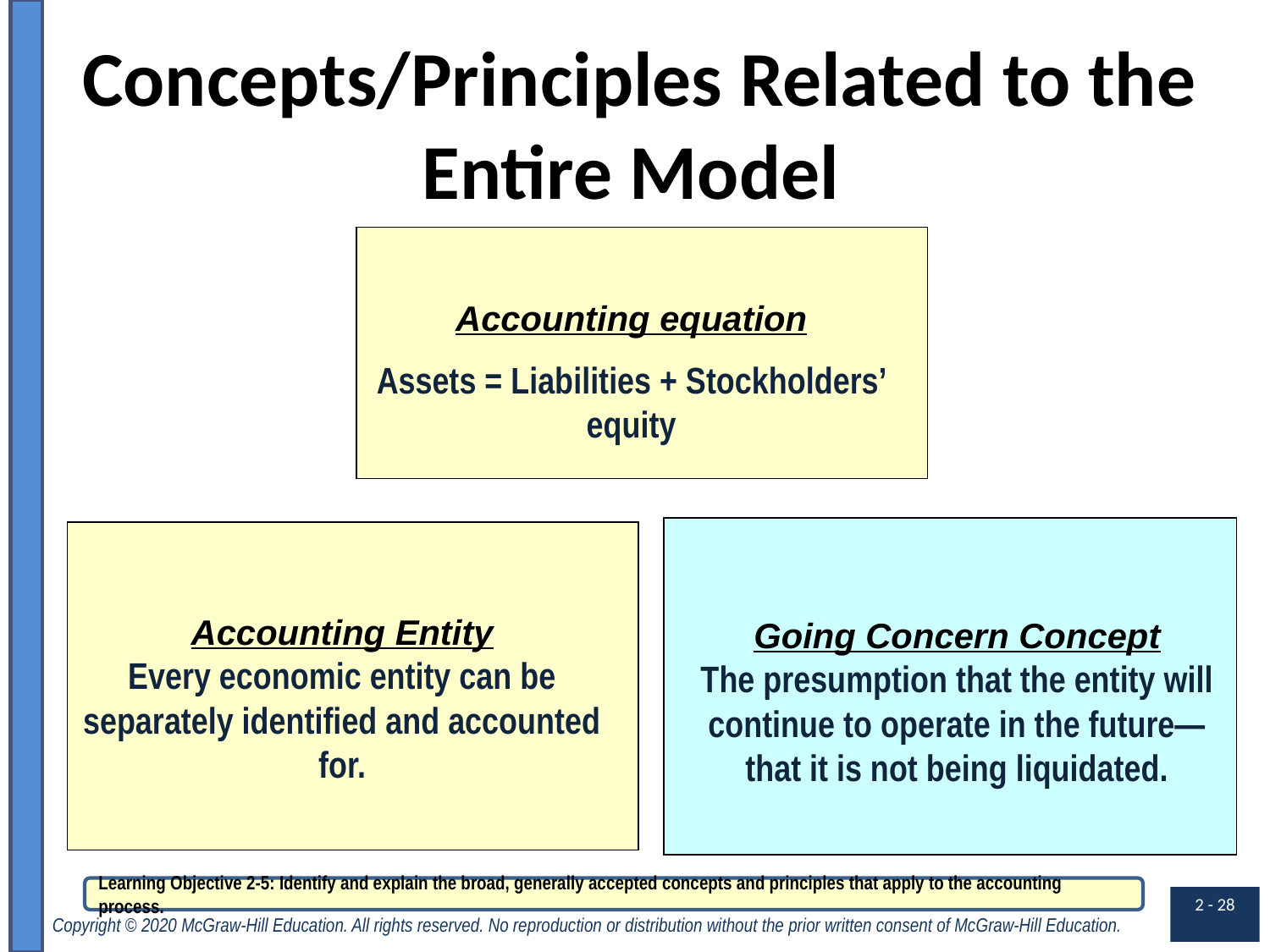

# Concepts/Principles Related to the Entire Model

Accounting equation
Assets = Liabilities + Stockholders’ equity

Going Concern Concept
The presumption that the entity will continue to operate in the future—that it is not being liquidated.

Accounting Entity
Every economic entity can be separately identified and accounted for.
Learning Objective 2-5: Identify and explain the broad, generally accepted concepts and principles that apply to the accounting process.